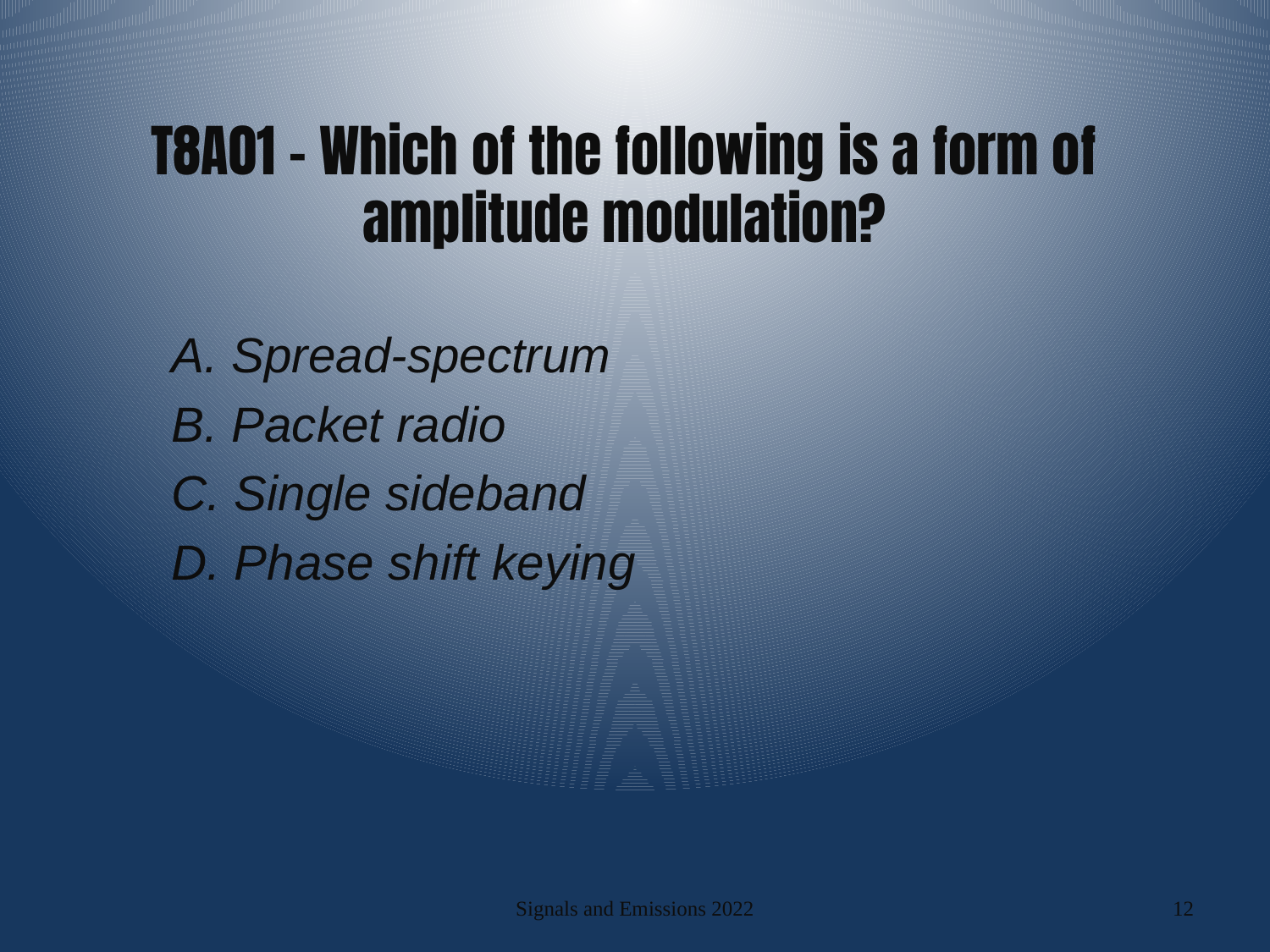

# T8A01 - Which of the following is a form of amplitude modulation?
A. Spread-spectrum
B. Packet radio
C. Single sideband
D. Phase shift keying

Signals and Emissions 2022
12